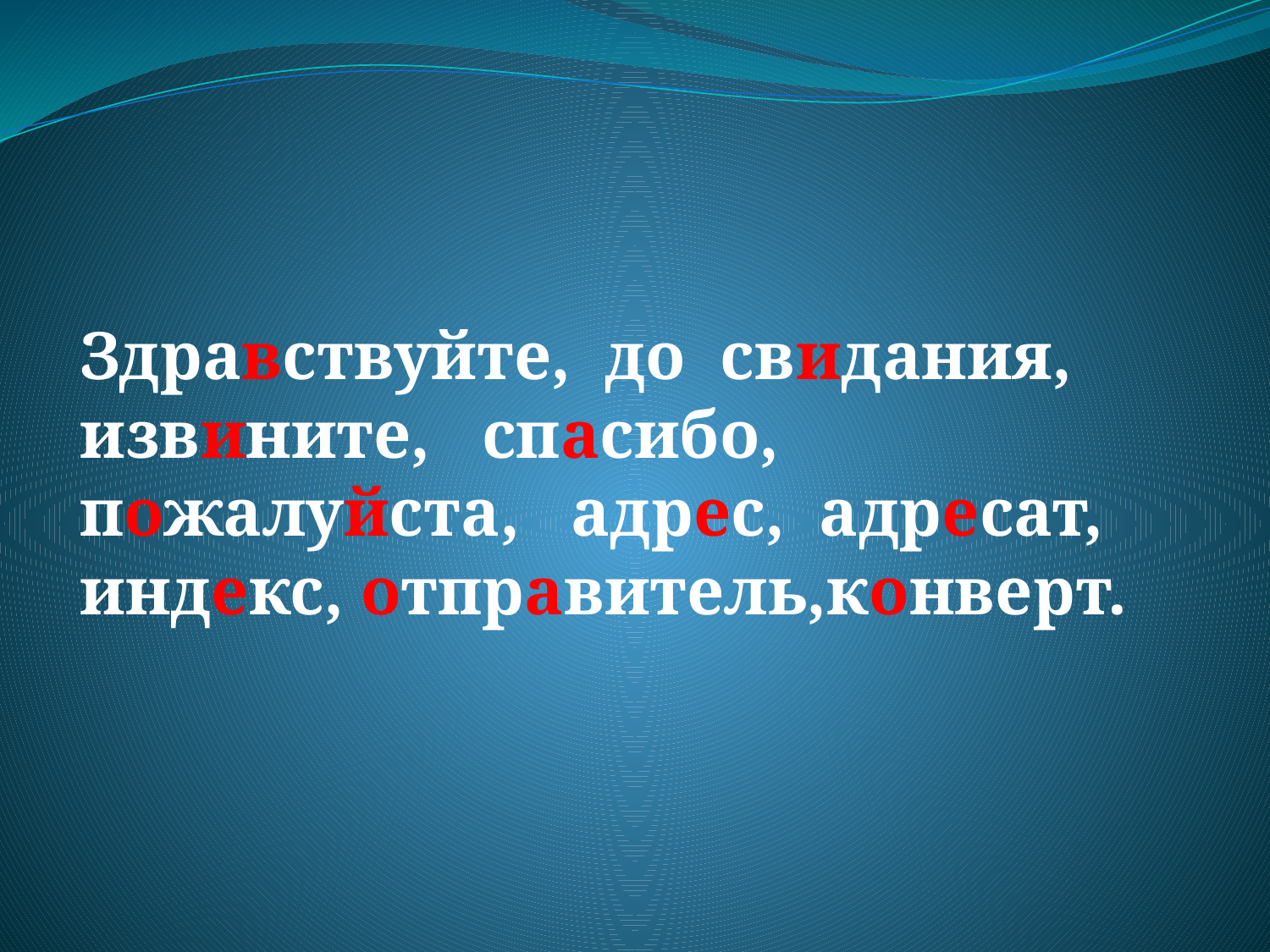

Здравствуйте,  до  свидания, извините,   спасибо, пожалуйста,   адрес,  адресат,   индекс, отправитель,конверт.